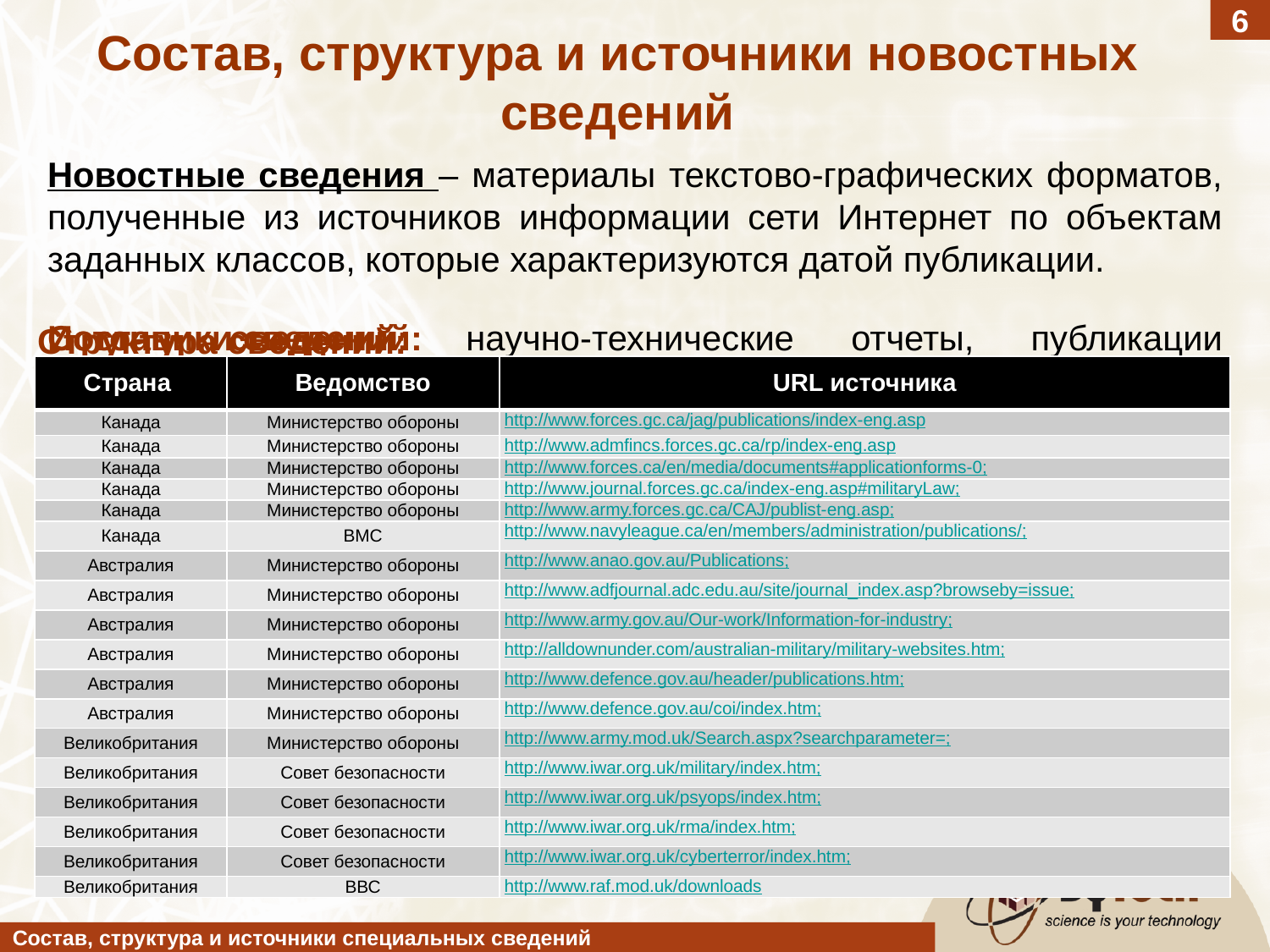

6
Состав, структура и источники новостных сведений

Новостные сведения – материалы текстово-графических форматов, полученные из источников информации сети Интернет по объектам заданных классов, которые характеризуются датой публикации.
Источники сведений:
Состав сведений: научно-технические отчеты, публикации периодических изданий, материалы конференций по военно-политической тематике, директивы, публикации, руководства и инструкции военных ведомств, военно-экономические данные, материалы, относящиеся к военно-юридической практике
Структура сведений:
- страна и ведомство источника информации;
- разделы источников информации, соответствующие категориям новостных сведений;
- URL доступа к сведениям раздела;
- форматы представления сведений;
- страна и ведомство издания новостных сведений;
- тематики материалов раздела источника информации.

| Страна | Ведомство | URL источника |
| --- | --- | --- |
| Канада | Министерство обороны | http://www.forces.gc.ca/jag/publications/index-eng.asp |
| Канада | Министерство обороны | http://www.admfincs.forces.gc.ca/rp/index-eng.asp |
| Канада | Министерство обороны | http://www.forces.ca/en/media/documents#applicationforms-0; |
| Канада | Министерство обороны | http://www.journal.forces.gc.ca/index-eng.asp#militaryLaw; |
| Канада | Министерство обороны | http://www.army.forces.gc.ca/CAJ/publist-eng.asp; |
| Канада | ВМС | http://www.navyleague.ca/en/members/administration/publications/; |
| Австралия | Министерство обороны | http://www.anao.gov.au/Publications; |
| Австралия | Министерство обороны | http://www.adfjournal.adc.edu.au/site/journal\_index.asp?browseby=issue; |
| Австралия | Министерство обороны | http://www.army.gov.au/Our-work/Information-for-industry; |
| Австралия | Министерство обороны | http://alldownunder.com/australian-military/military-websites.htm; |
| Австралия | Министерство обороны | http://www.defence.gov.au/header/publications.htm; |
| Австралия | Министерство обороны | http://www.defence.gov.au/coi/index.htm; |
| Великобритания | Министерство обороны | http://www.army.mod.uk/Search.aspx?searchparameter=; |
| Великобритания | Совет безопасности | http://www.iwar.org.uk/military/index.htm; |
| Великобритания | Совет безопасности | http://www.iwar.org.uk/psyops/index.htm; |
| Великобритания | Совет безопасности | http://www.iwar.org.uk/rma/index.htm; |
| Великобритания | Совет безопасности | http://www.iwar.org.uk/cyberterror/index.htm; |
| Великобритания | ВВС | http://www.raf.mod.uk/downloads |
Состав, структура и источники специальных сведений